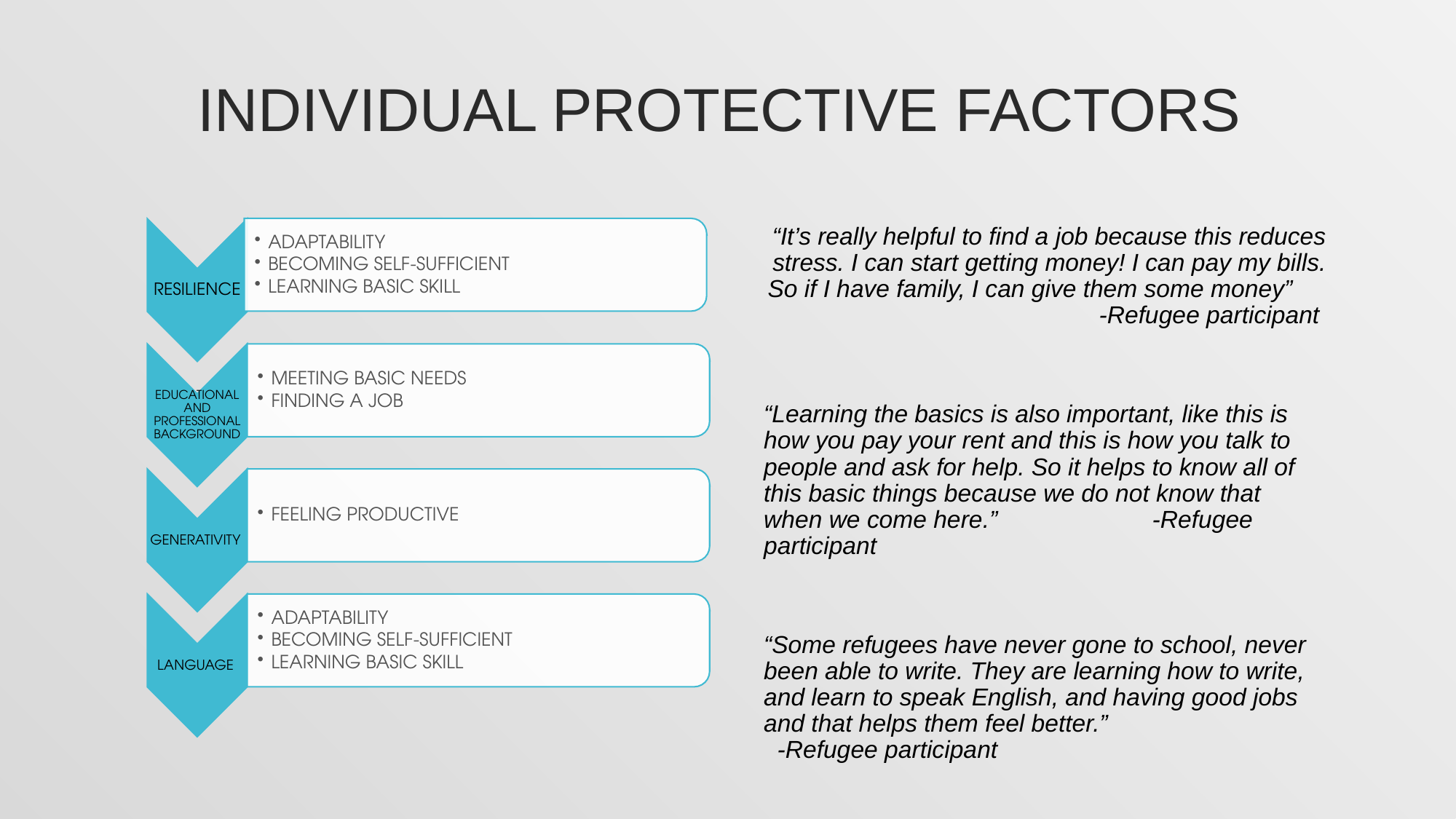

# Individual Protective Factors
RESILIENCE
ADAPTABILITY
BECOMING SELF-SUFFICIENT
LEARNING BASIC SKILL
EDUCATIONAL AND PROFESSIONAL BACKGROUND
MEETING BASIC NEEDS
FINDING A JOB
GENERATIVITY
FEELING PRODUCTIVE
LANGUAGE
ADAPTABILITY
BECOMING SELF-SUFFICIENT
LEARNING BASIC SKILL
“It’s really helpful to find a job because this reduces stress. I can start getting money! I can pay my bills. So if I have family, I can give them some money”                                 -Refugee participant

“Learning the basics is also important, like this is how you pay your rent and this is how you talk to people and ask for help. So it helps to know all of this basic things because we do not know that when we come here.”                       -Refugee participant

“Some refugees have never gone to school, never been able to write. They are learning how to write, and learn to speak English, and having good jobs and that helps them feel better.”                                   -Refugee participant